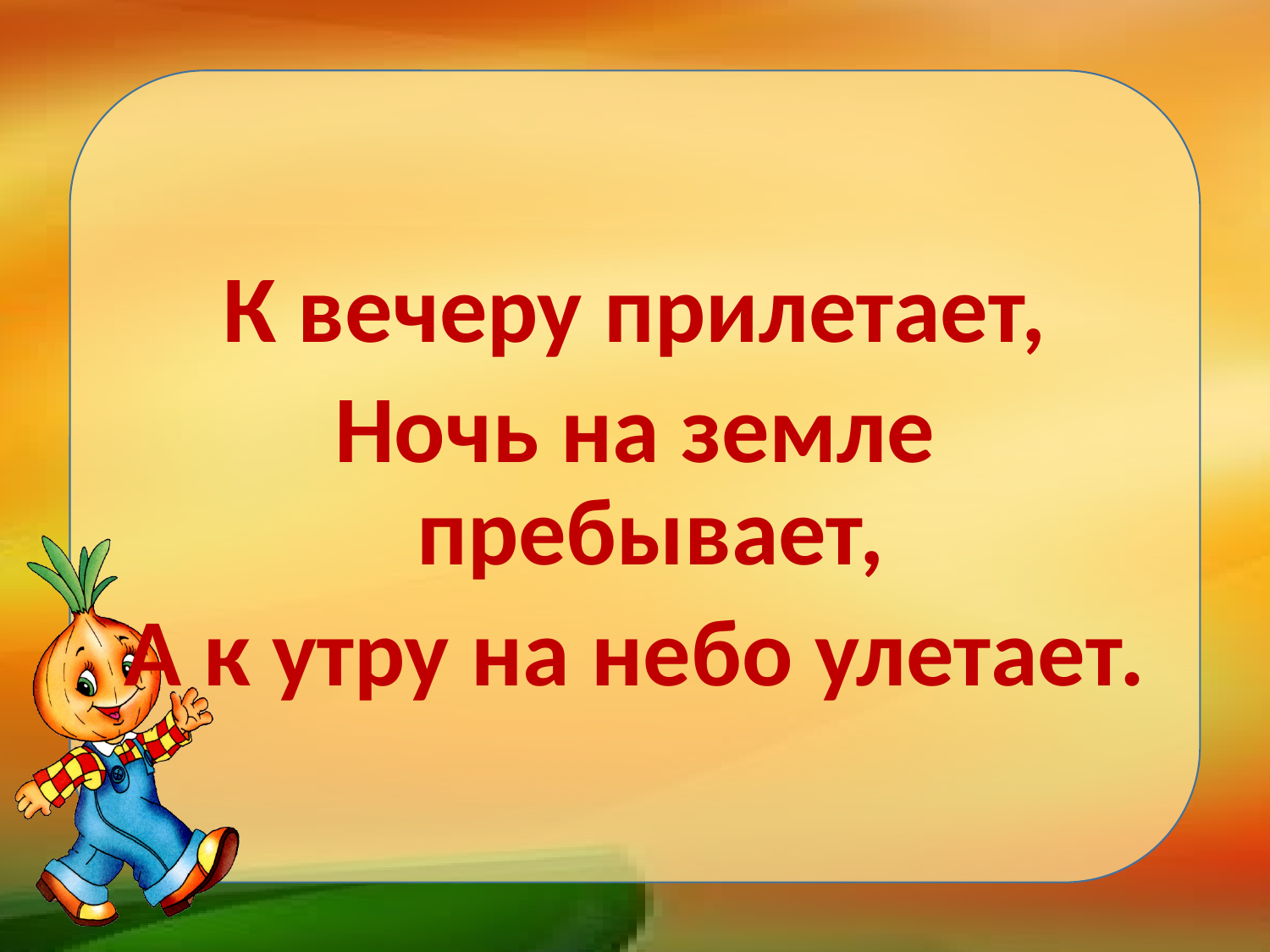

#
К вечеру прилетает,
Ночь на земле пребывает,
А к утру на небо улетает.